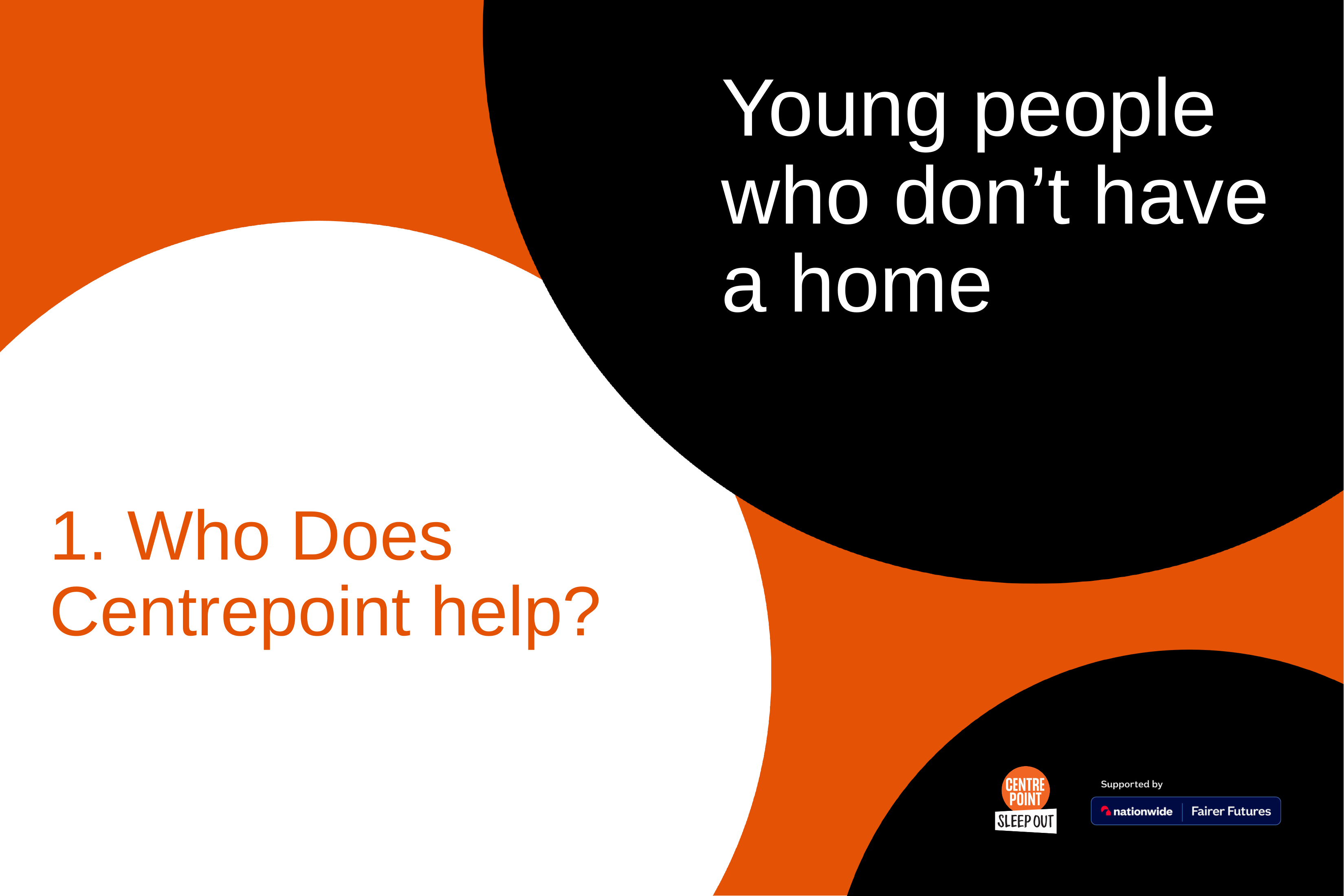

Young people who don’t have a home
# 1. Who Does Centrepoint help?